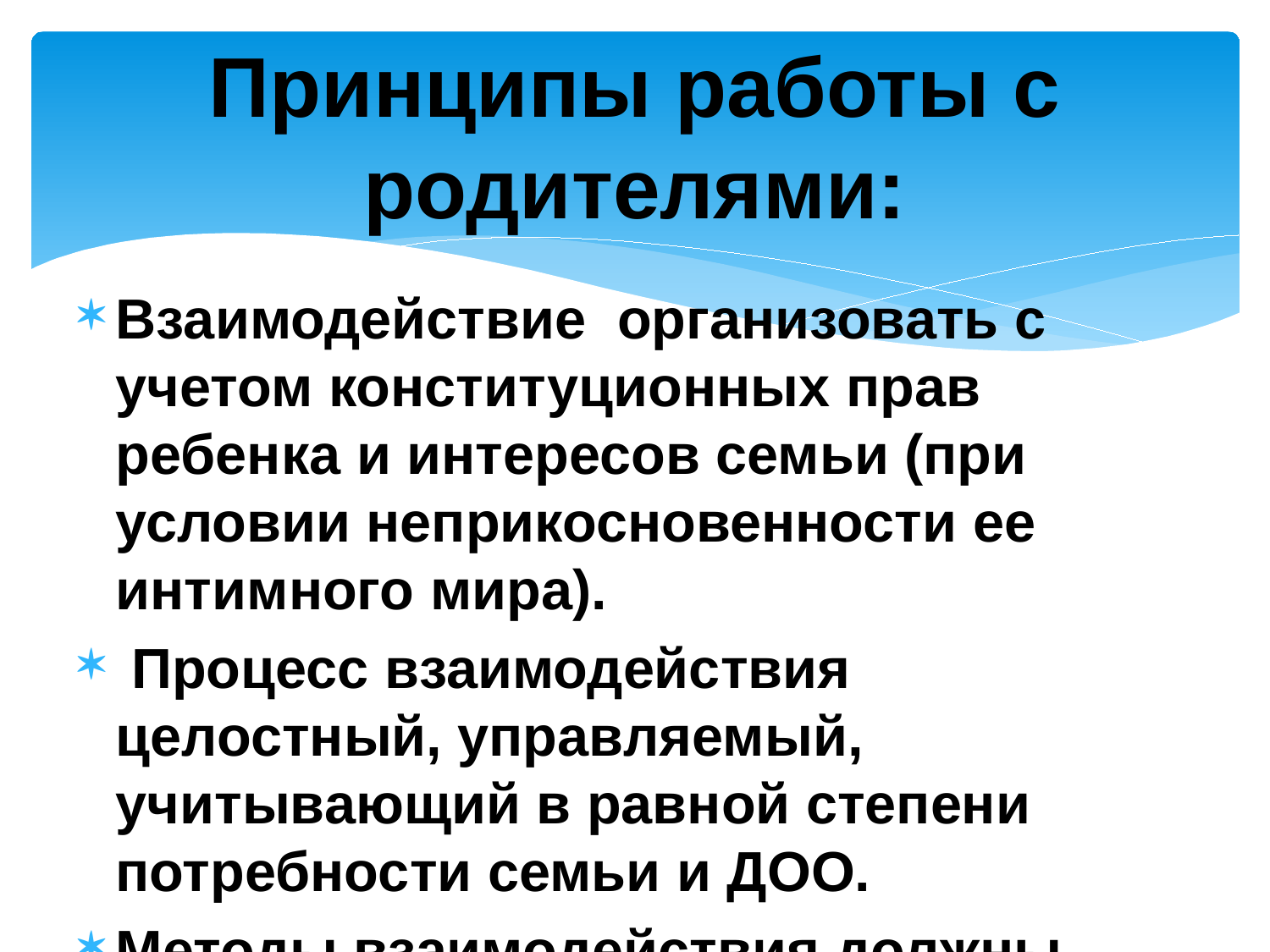

# Принципы работы с родителями:
Взаимодействие  организовать с учетом конституционных прав ребенка и интересов семьи (при условии неприкосновенности ее интимного мира).
 Процесс взаимодействия  целостный, управляемый, учитывающий в равной степени потребности семьи и ДОО.
Методы взаимодействия должны  носить  личностно-ориентированный характер.